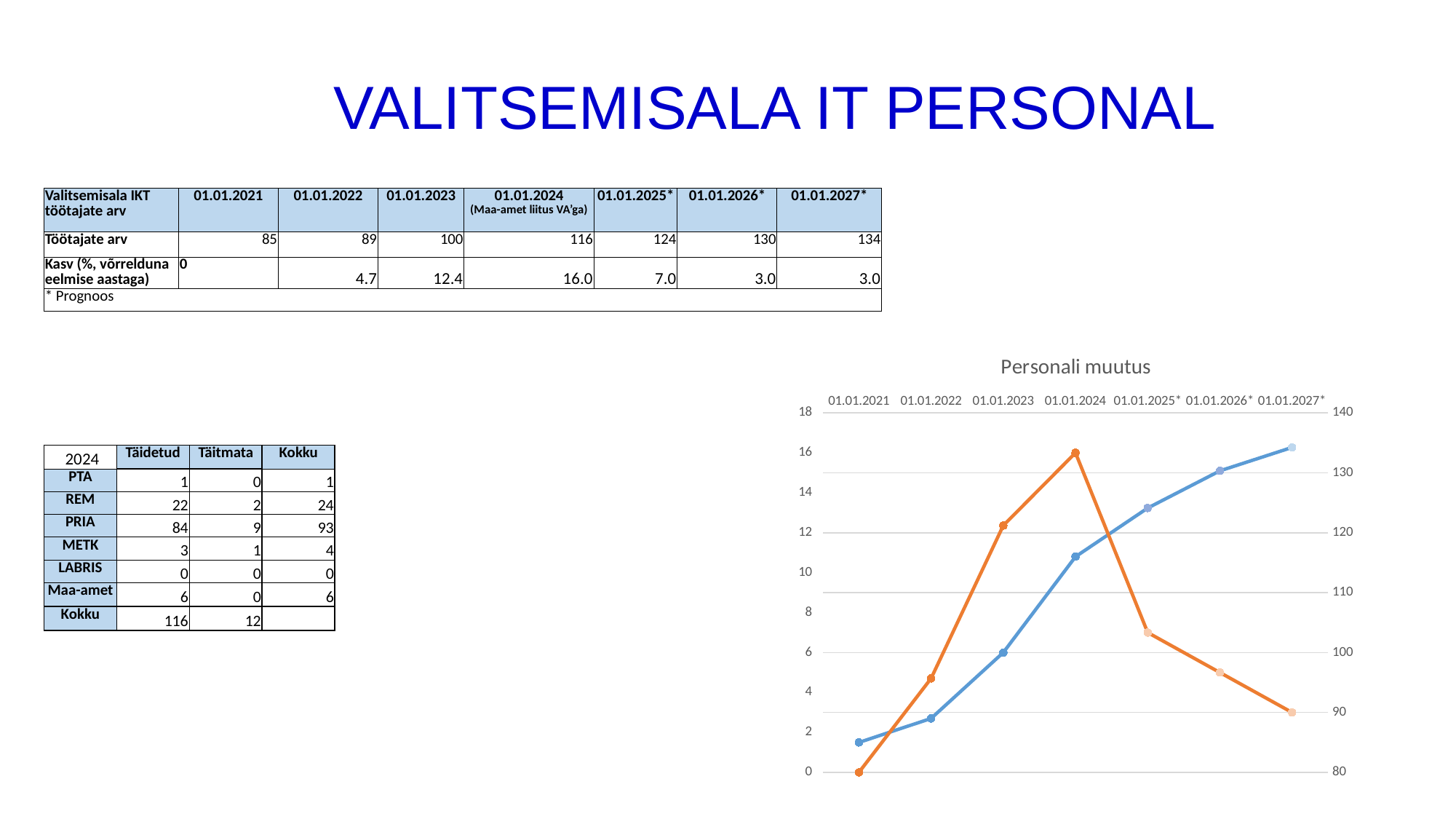

# VALITSEMISALA IT PERSONAL
| Valitsemisala IKT töötajate arv​ | 01.01.2021 | 01.01.2022 | 01.01.2023 | 01.01.2024 (Maa-amet liitus VA’ga) | 01.01.2025\*​ | 01.01.2026\*​ | 01.01.2027\*​ |
| --- | --- | --- | --- | --- | --- | --- | --- |
| Töötajate arv ​ | 85 | 89 | 100 | 116 | 124 | 130 | 134 |
| Kasv​ (%, võrrelduna eelmise aastaga) | 0 | 4.7 | 12.4 | 16.0 | 7.0 | 3.0 | 3.0 |
| \* Prognoos |  |  |  |  |  |  |  |

### Chart: Personali muutus

| Category |  |  |
|---|---|---|
| 01.01.2021 | 85.0 | 0.0 |
| 01.01.2022 | 89.0 | 4.705882352941188 |
| 01.01.2023 | 100.0 | 12.35955056179776 |
| 01.01.2024 | 116.0 | 15.999999999999986 |
| 01.01.2025*​ | 124.12 | 7.0 |
| 01.01.2026*​ | 130.32600000000002 | 5.0 |
| 01.01.2027*​ | 134.23578000000003 | 3.0 |
| 2024 | Täidetud | Täitmata | Kokku |
| --- | --- | --- | --- |
| PTA | 1 | 0 | 1 |
| REM | 22 | 2 | 24 |
| PRIA | 84 | 9 | 93 |
| METK | 3 | 1 | 4 |
| LABRIS | 0 | 0 | 0 |
| Maa-amet | 6 | 0 | 6 |
| Kokku | 116 | 12 |  |